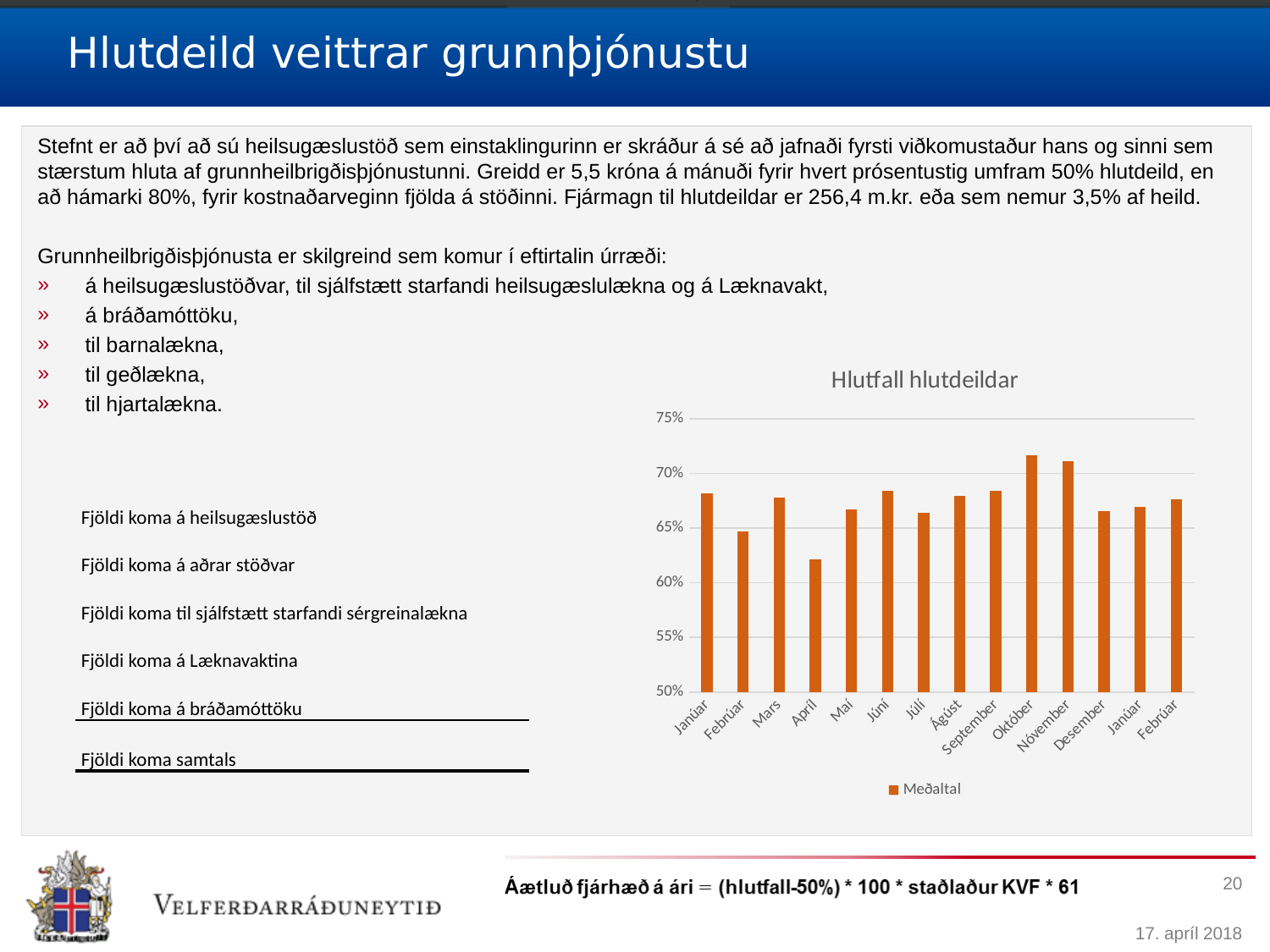

# Hlutdeild veittrar grunnþjónustu
Stefnt er að því að sú heilsugæslustöð sem einstaklingurinn er skráður á sé að jafnaði fyrsti viðkomustaður hans og sinni sem stærstum hluta af grunnheilbrigðisþjónustunni. Greidd er 5,5 króna á mánuði fyrir hvert prósentustig umfram 50% hlutdeild, en að hámarki 80%, fyrir kostnaðarveginn fjölda á stöðinni. Fjármagn til hlutdeildar er 256,4 m.kr. eða sem nemur 3,5% af heild.

Grunnheilbrigðisþjónusta er skilgreind sem komur í eftirtalin úrræði:
á heilsugæslustöðvar, til sjálfstætt starfandi heilsugæslulækna og á Læknavakt,
á bráðamóttöku,
til barnalækna,
til geðlækna,
til hjartalækna.

[unsupported chart]

| Fjöldi koma á heilsugæslustöð |
| --- |
| Fjöldi koma á aðrar stöðvar |
| Fjöldi koma til sjálfstætt starfandi sérgreinalækna |
| Fjöldi koma á Læknavaktina |
| Fjöldi koma á bráðamóttöku |
| Fjöldi koma samtals |
20

17. apríl 2018